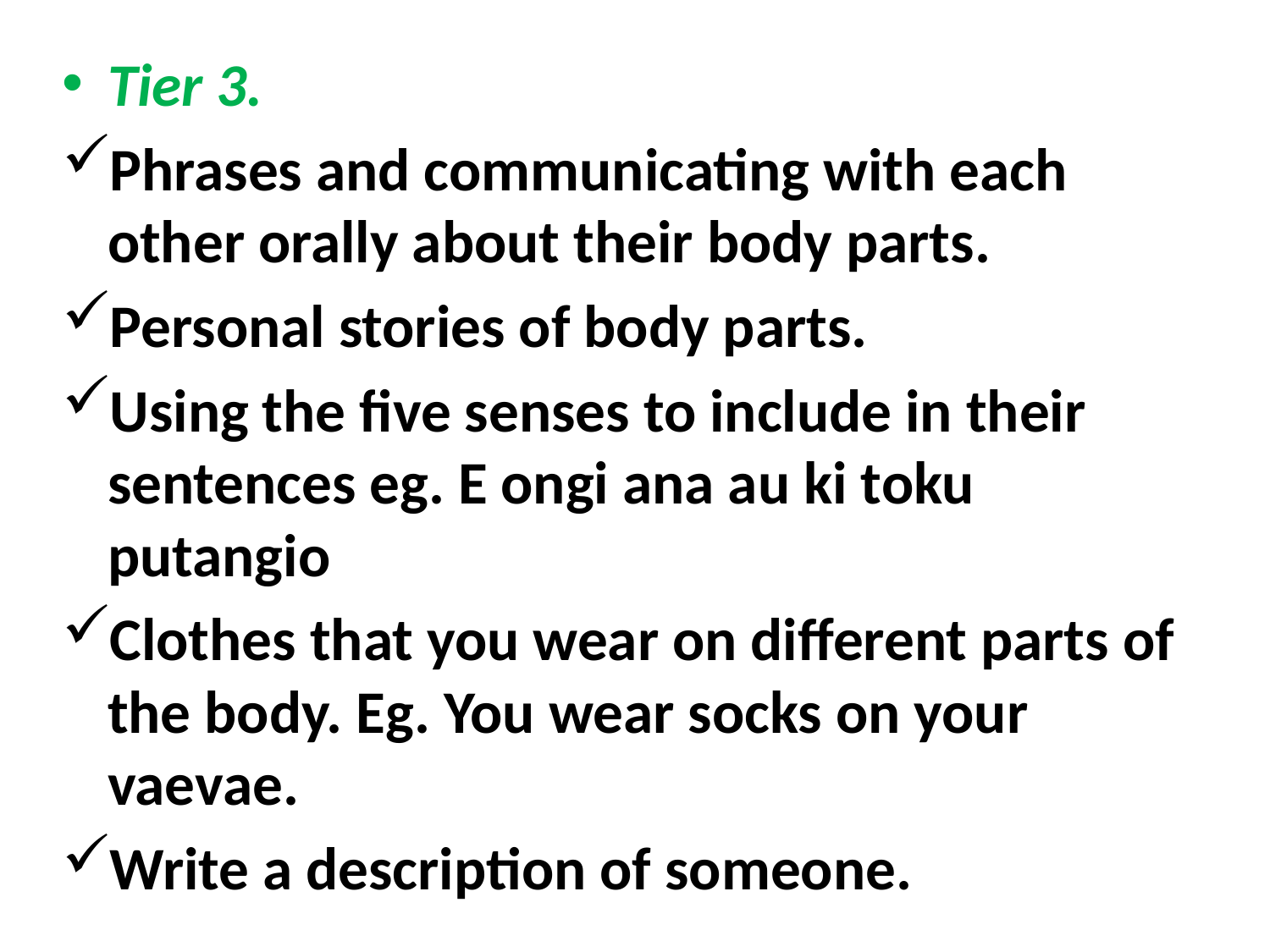

Tier 3.
Phrases and communicating with each other orally about their body parts.
Personal stories of body parts.
Using the five senses to include in their sentences eg. E ongi ana au ki toku putangio
Clothes that you wear on different parts of the body. Eg. You wear socks on your vaevae.
Write a description of someone.